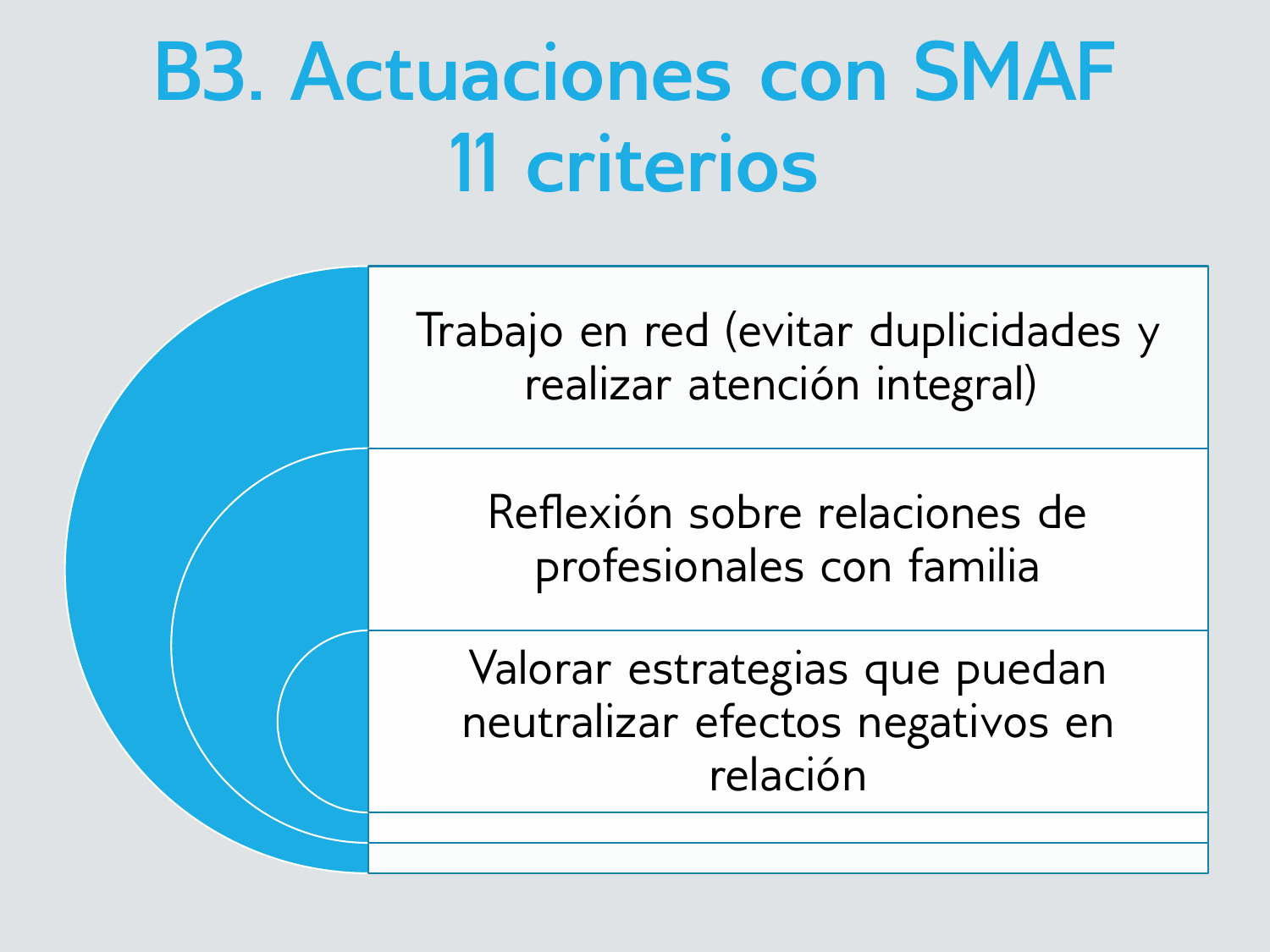

B3. Actuaciones con SMAF
11 criterios
Trabajo en red (evitar duplicidades y realizar atención integral)
Reflexión sobre relaciones de profesionales con familia
Valorar estrategias que puedan neutralizar efectos negativos en relación